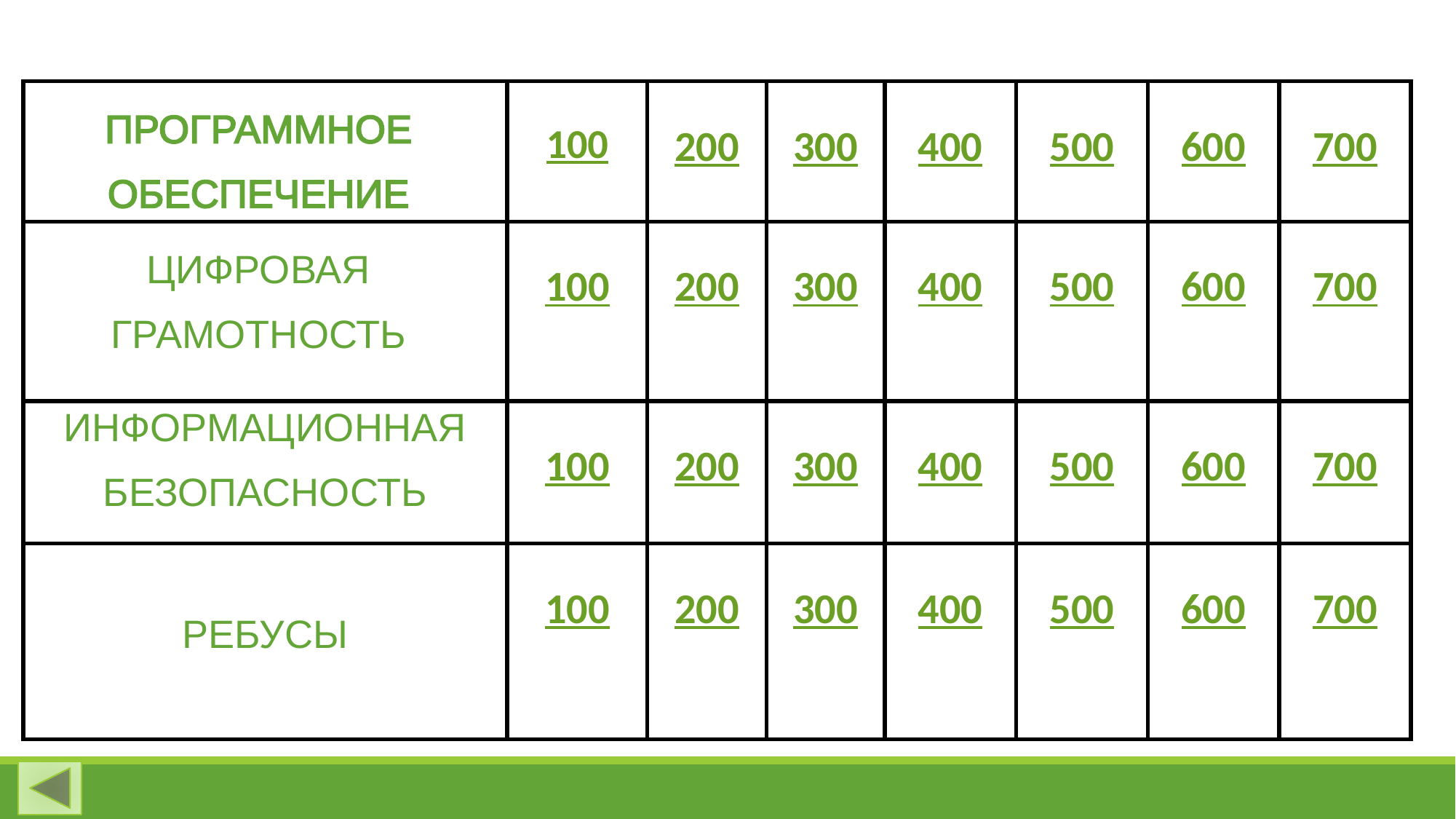

| ПРОГРАММНОЕ ОБЕСПЕЧЕНИЕ | 100 | 200 | 300 | 400 | 500 | 600 | 700 |
| --- | --- | --- | --- | --- | --- | --- | --- |
| ЦИФРОВАЯ ГРАМОТНОСТЬ | 100 | 200 | 300 | 400 | 500 | 600 | 700 |
| ИНФОРМАЦИОННАЯ БЕЗОПАСНОСТЬ | 100 | 200 | 300 | 400 | 500 | 600 | 700 |
| РЕБУСЫ | 100 | 200 | 300 | 400 | 500 | 600 | 700 |